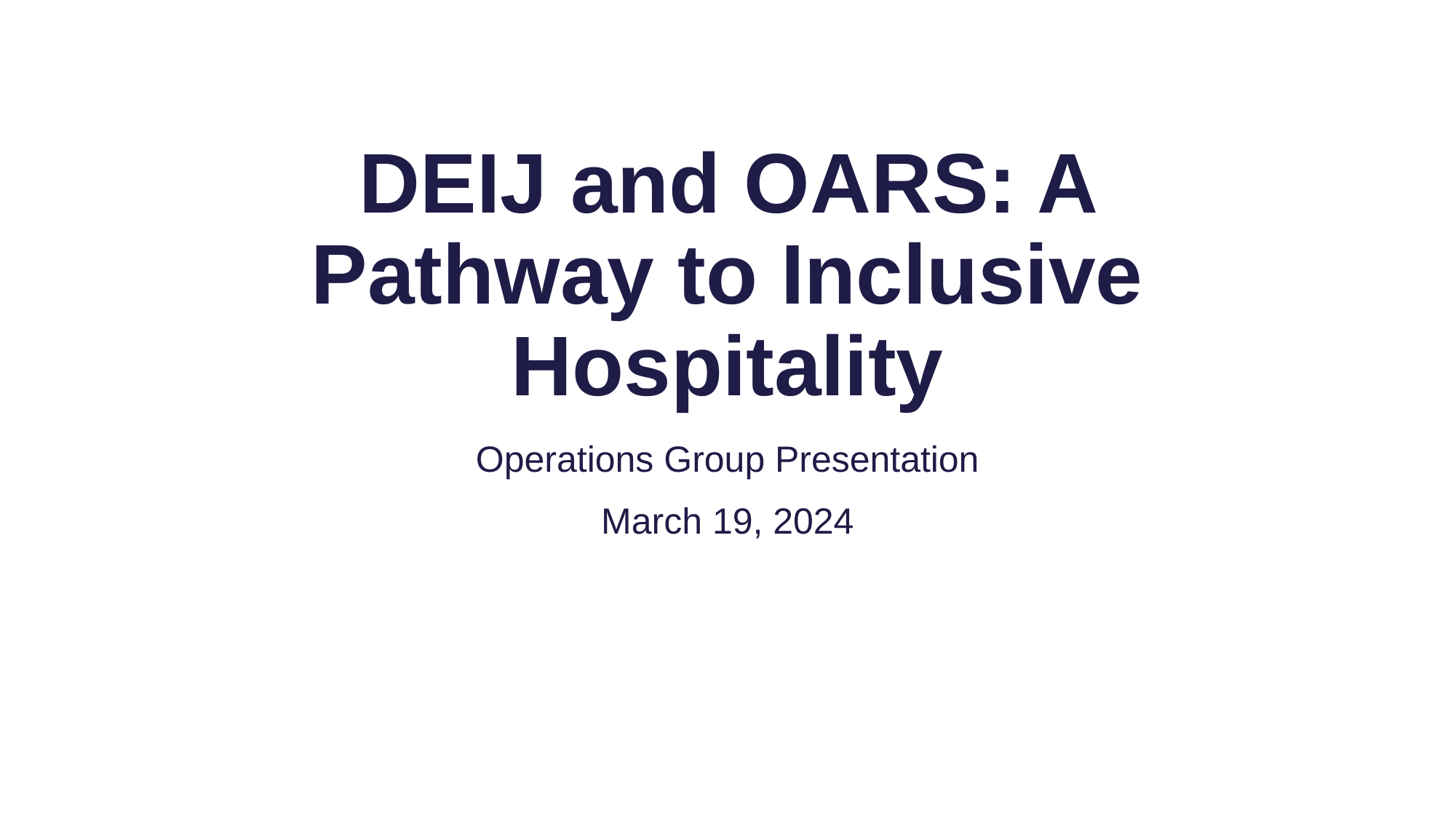

# DEIJ and OARS: A Pathway to Inclusive Hospitality
Operations Group Presentation
March 19, 2024